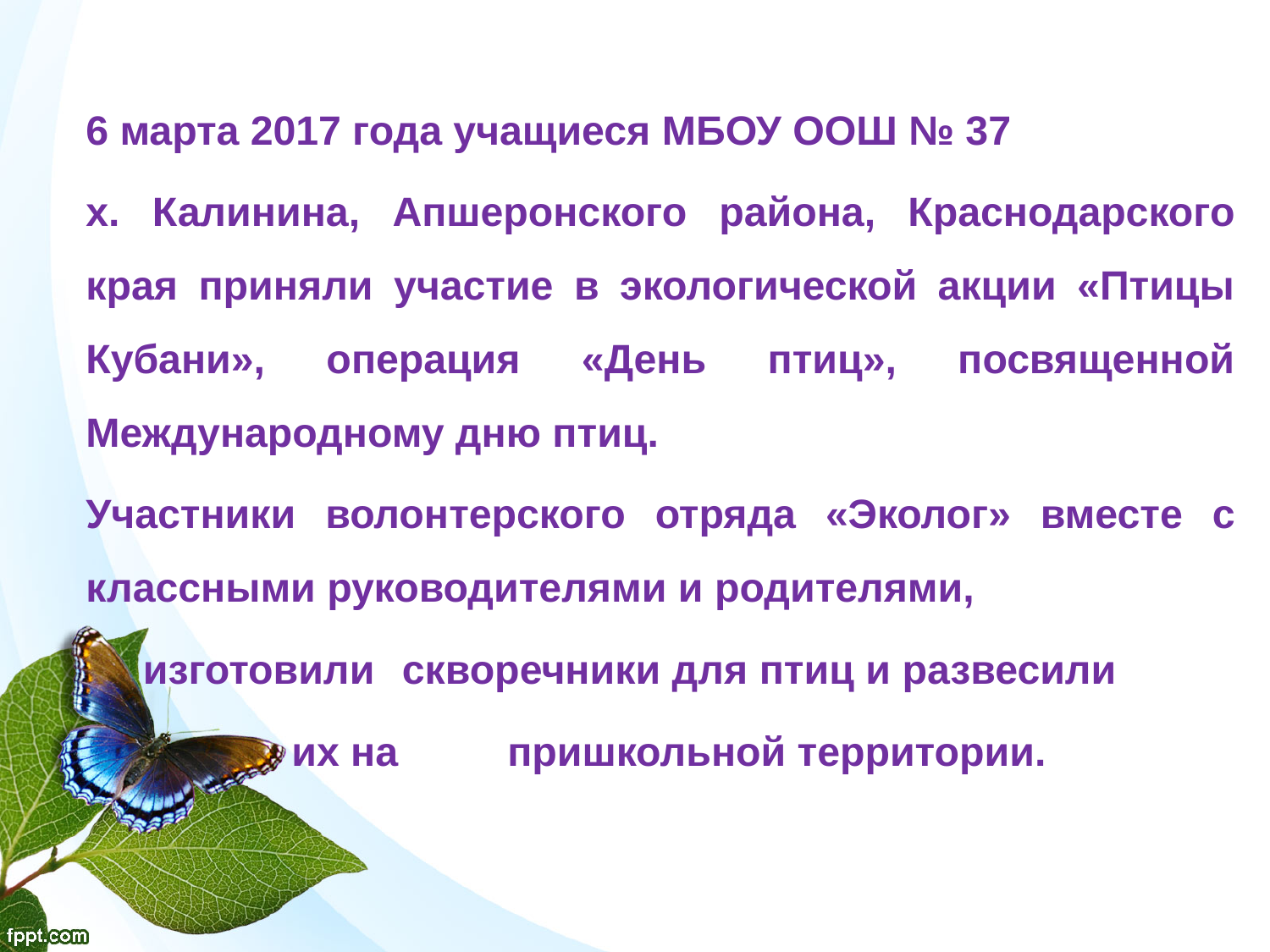

6 марта 2017 года учащиеся МБОУ ООШ № 37
х. Калинина, Апшеронского района, Краснодарского края приняли участие в экологической акции «Птицы Кубани», операция «День птиц», посвященной Международному дню птиц.
	Участники волонтерского отряда «Эколог» вместе с классными руководителями и родителями,
     изготовили 	скворечники для птиц и развесили
                  их на 	пришкольной территории.